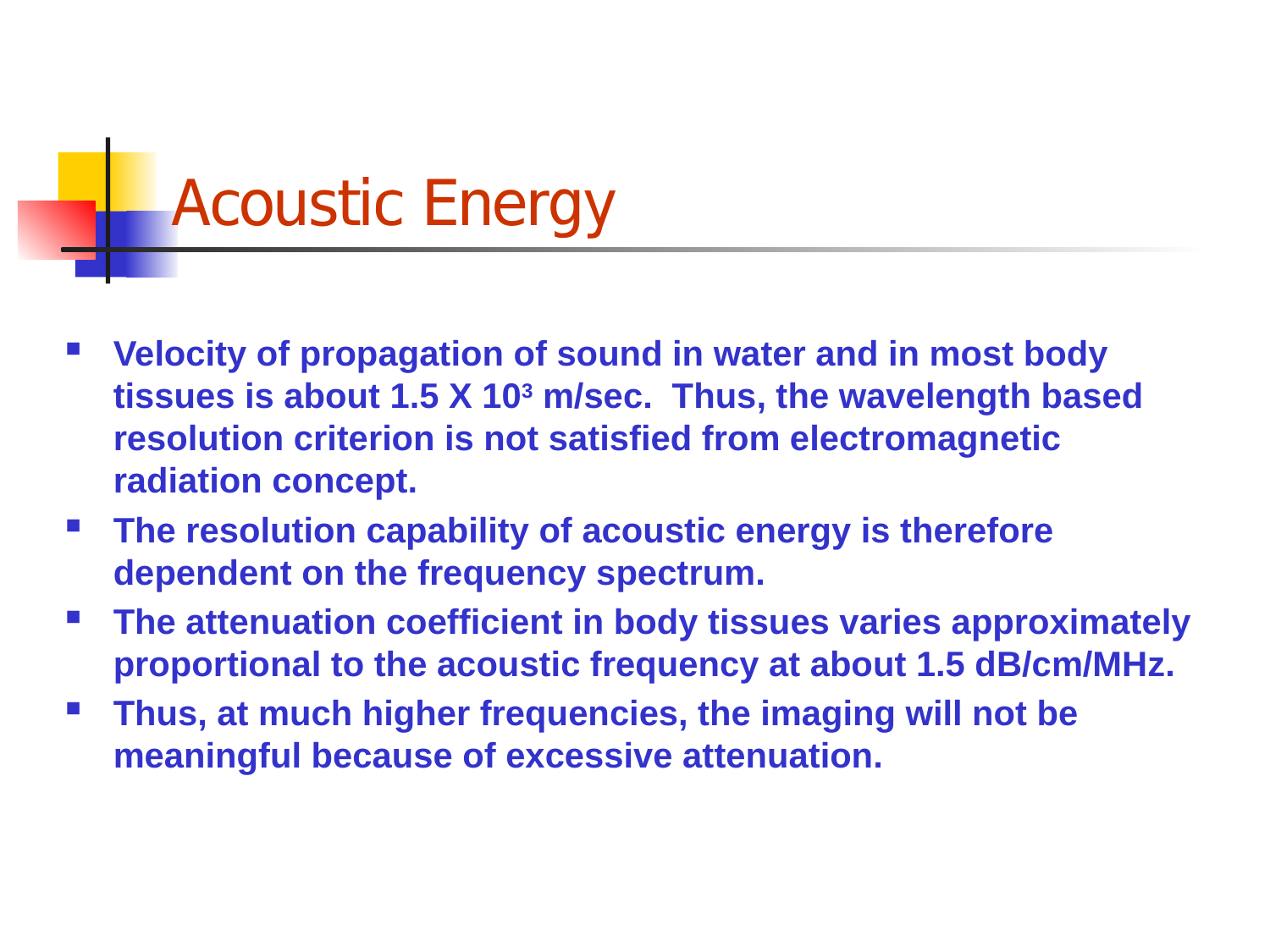

# Acoustic Energy
Velocity of propagation of sound in water and in most body tissues is about 1.5 X 103 m/sec.  Thus, the wavelength based resolution criterion is not satisfied from electromagnetic radiation concept.
The resolution capability of acoustic energy is therefore dependent on the frequency spectrum.
The attenuation coefficient in body tissues varies approximately proportional to the acoustic frequency at about 1.5 dB/cm/MHz.
Thus, at much higher frequencies, the imaging will not be meaningful because of excessive attenuation.